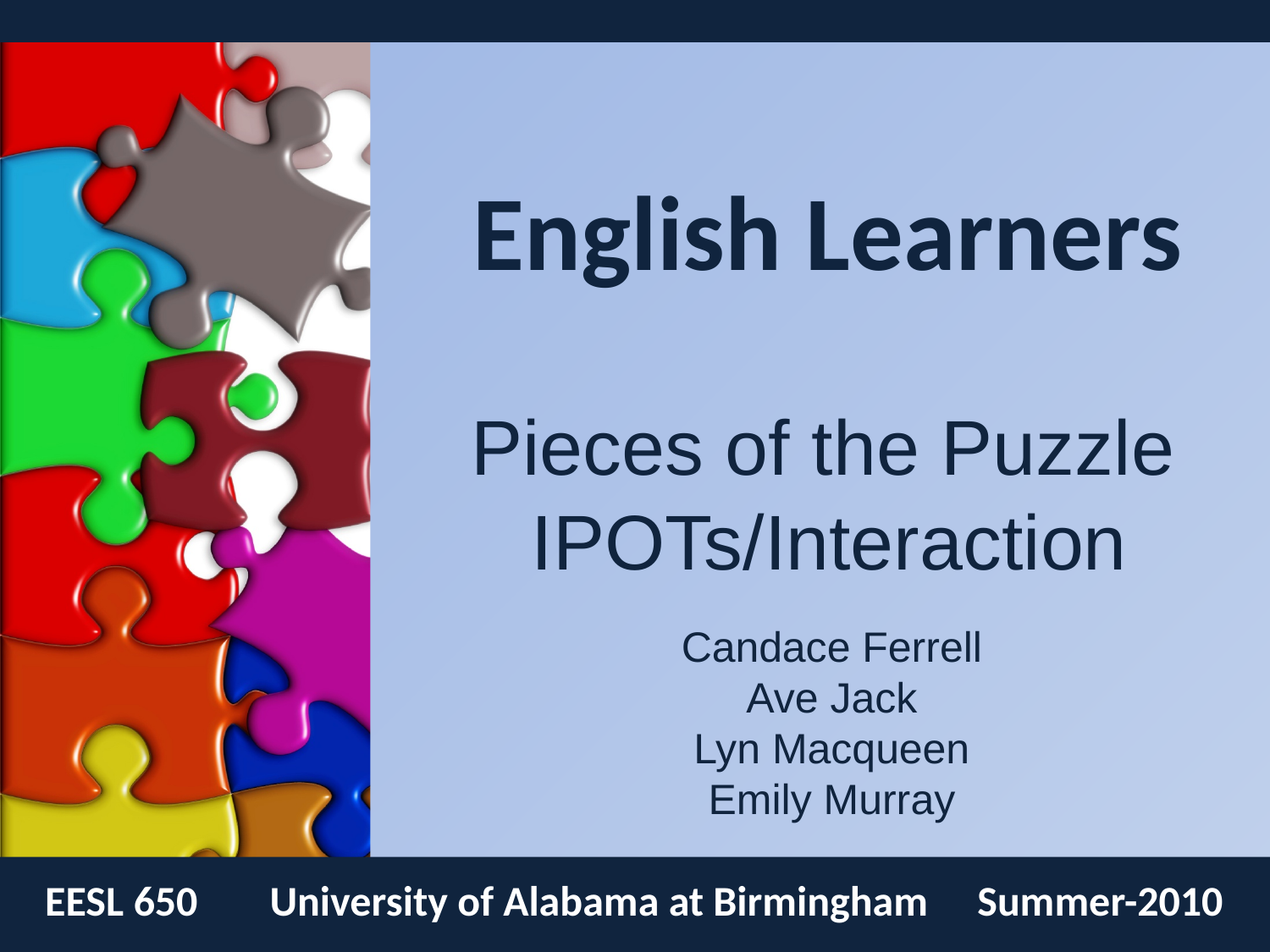

English Learners
Pieces of the Puzzle
IPOTs/Interaction
Candace Ferrell
Ave Jack
Lyn Macqueen
Emily Murray

EESL 650
University of Alabama at Birmingham
Summer-2010